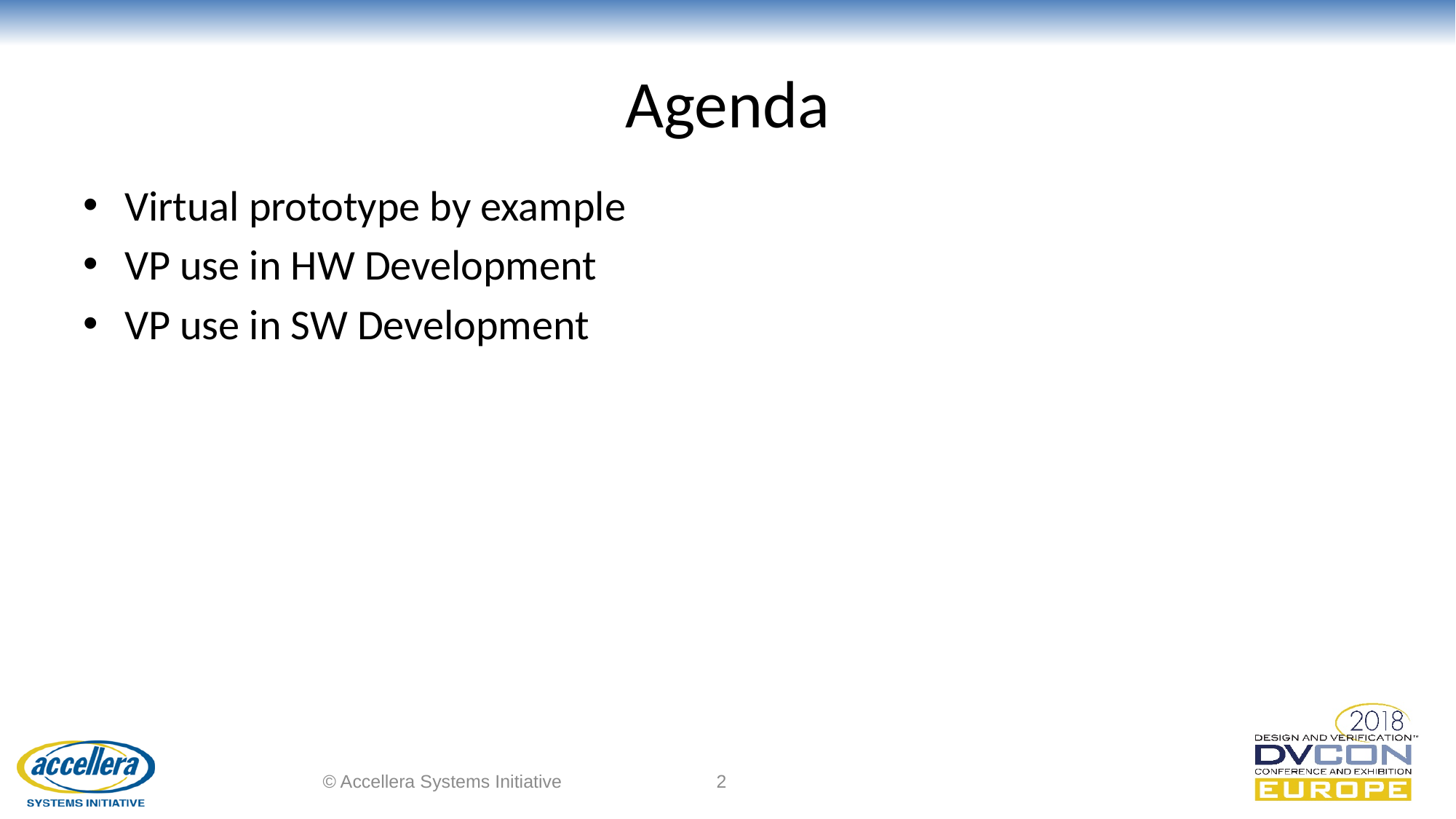

# Agenda
Virtual prototype by example
VP use in HW Development
VP use in SW Development
© Accellera Systems Initiative
2